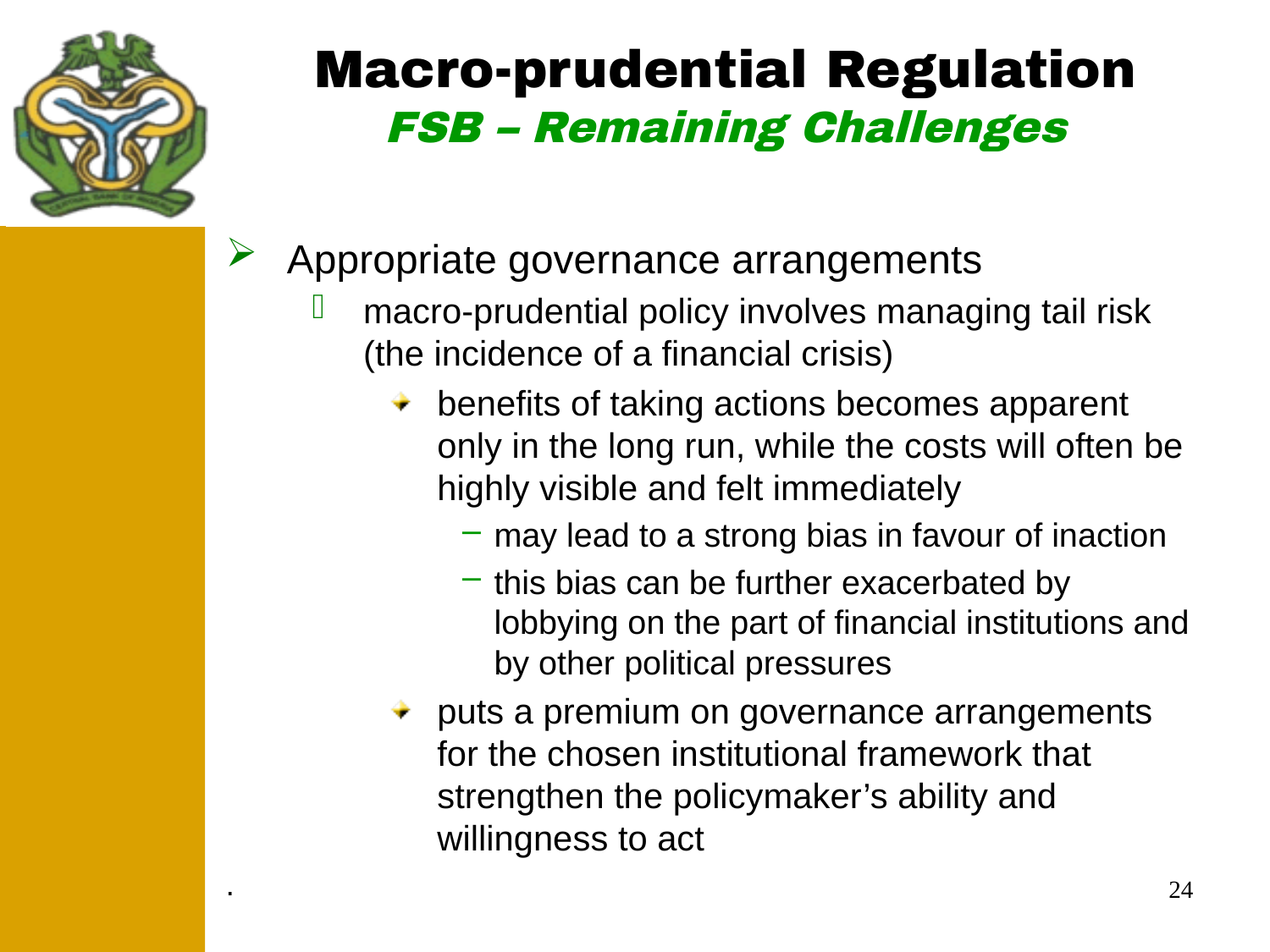

Macro-prudential Regulation
FSB – Remaining Challenges
#
Appropriate governance arrangements
macro-prudential policy involves managing tail risk (the incidence of a financial crisis)
benefits of taking actions becomes apparent only in the long run, while the costs will often be highly visible and felt immediately
may lead to a strong bias in favour of inaction
this bias can be further exacerbated by lobbying on the part of financial institutions and by other political pressures
puts a premium on governance arrangements for the chosen institutional framework that strengthen the policymaker’s ability and willingness to act
.
24